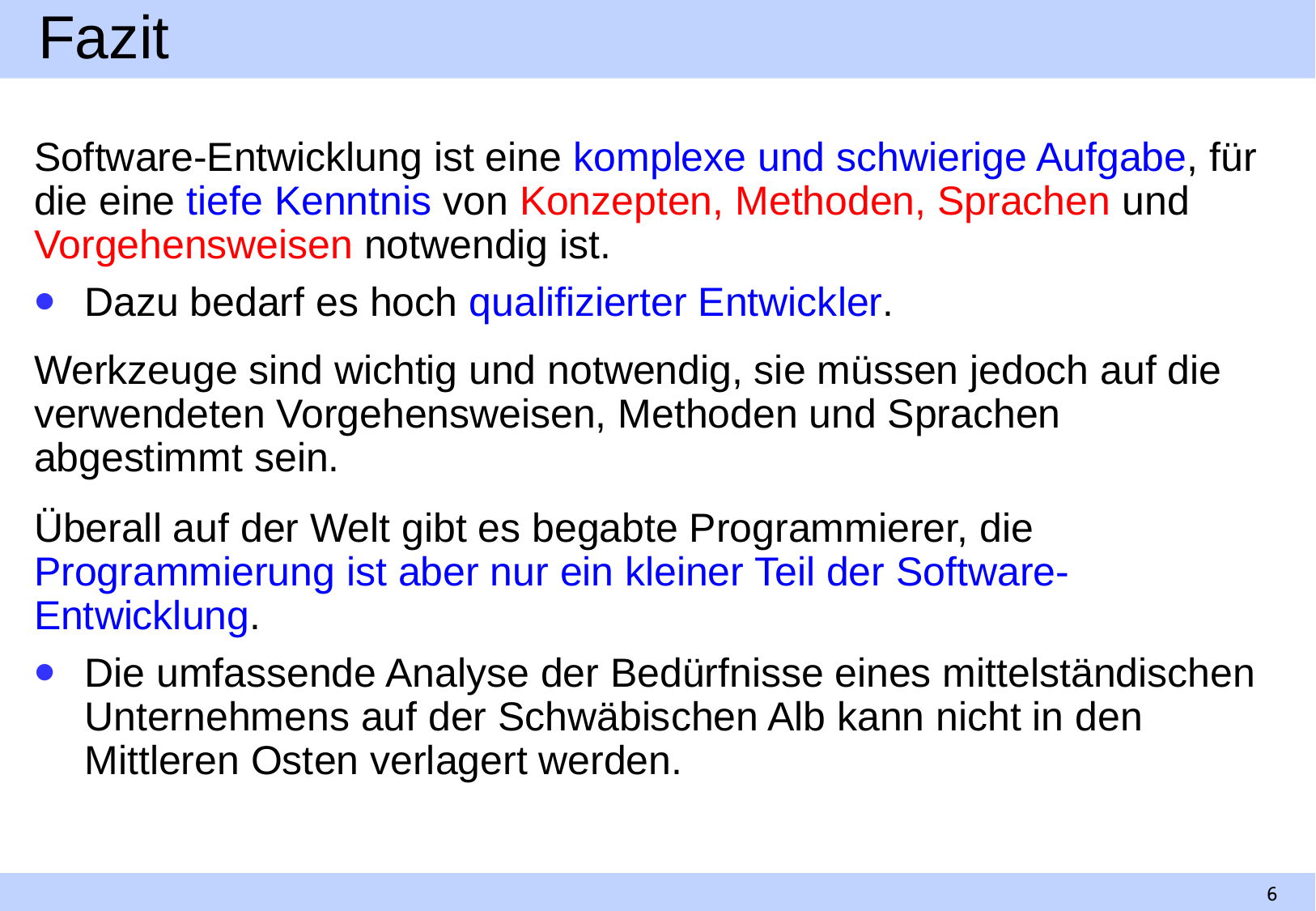

# Fazit
Software-Entwicklung ist eine komplexe und schwierige Aufgabe, für die eine tiefe Kenntnis von Konzepten, Methoden, Sprachen und Vorgehensweisen notwendig ist.
Dazu bedarf es hoch qualifizierter Entwickler.
Werkzeuge sind wichtig und notwendig, sie müssen jedoch auf die verwendeten Vorgehensweisen, Methoden und Sprachen abgestimmt sein.
Überall auf der Welt gibt es begabte Programmierer, die Programmierung ist aber nur ein kleiner Teil der Software-Entwicklung.
Die umfassende Analyse der Bedürfnisse eines mittelständischen Unternehmens auf der Schwäbischen Alb kann nicht in den Mittleren Osten verlagert werden.
6